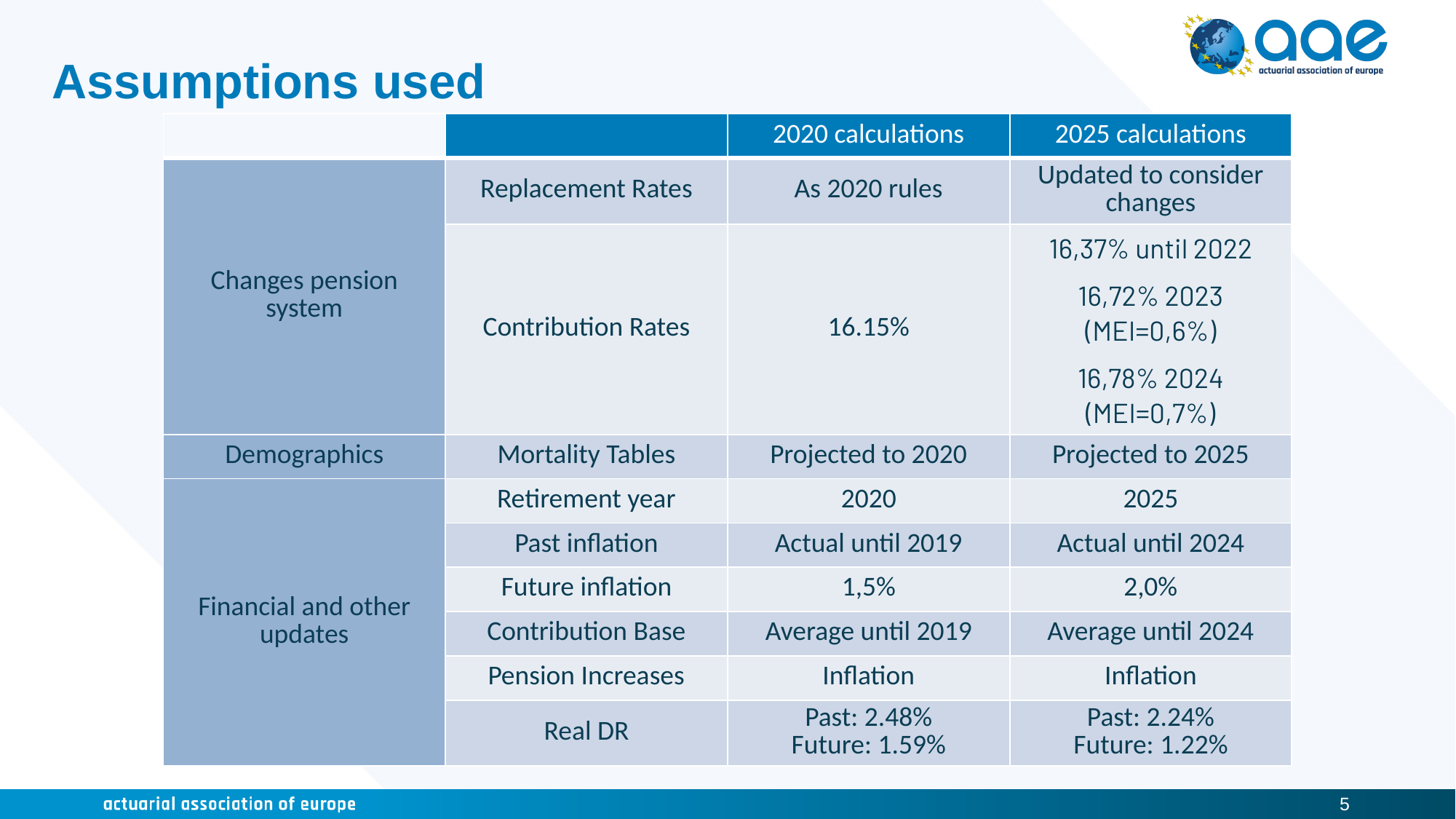

# Assumptions used
|  |  | 2020 calculations | 2025 calculations |
| --- | --- | --- | --- |
| Changes pension system | Replacement Rates | As 2020 rules | Updated to consider changes |
|  | Contribution Rates | 16.15% | 16,37% until 2022 16,72% 2023 (MEI=0,6%) 16,78% 2024 (MEI=0,7%) |
| Demographics | Mortality Tables | Projected to 2020 | Projected to 2025 |
| Financial and other updates | Retirement year | 2020 | 2025 |
|  | Past inflation | Actual until 2019 | Actual until 2024 |
|  | Future inflation | 1,5% | 2,0% |
|  | Contribution Base | Average until 2019 | Average until 2024 |
|  | Pension Increases | Inflation | Inflation |
|  | Real DR | Past: 2.48% Future: 1.59% | Past: 2.24% Future: 1.22% |
5